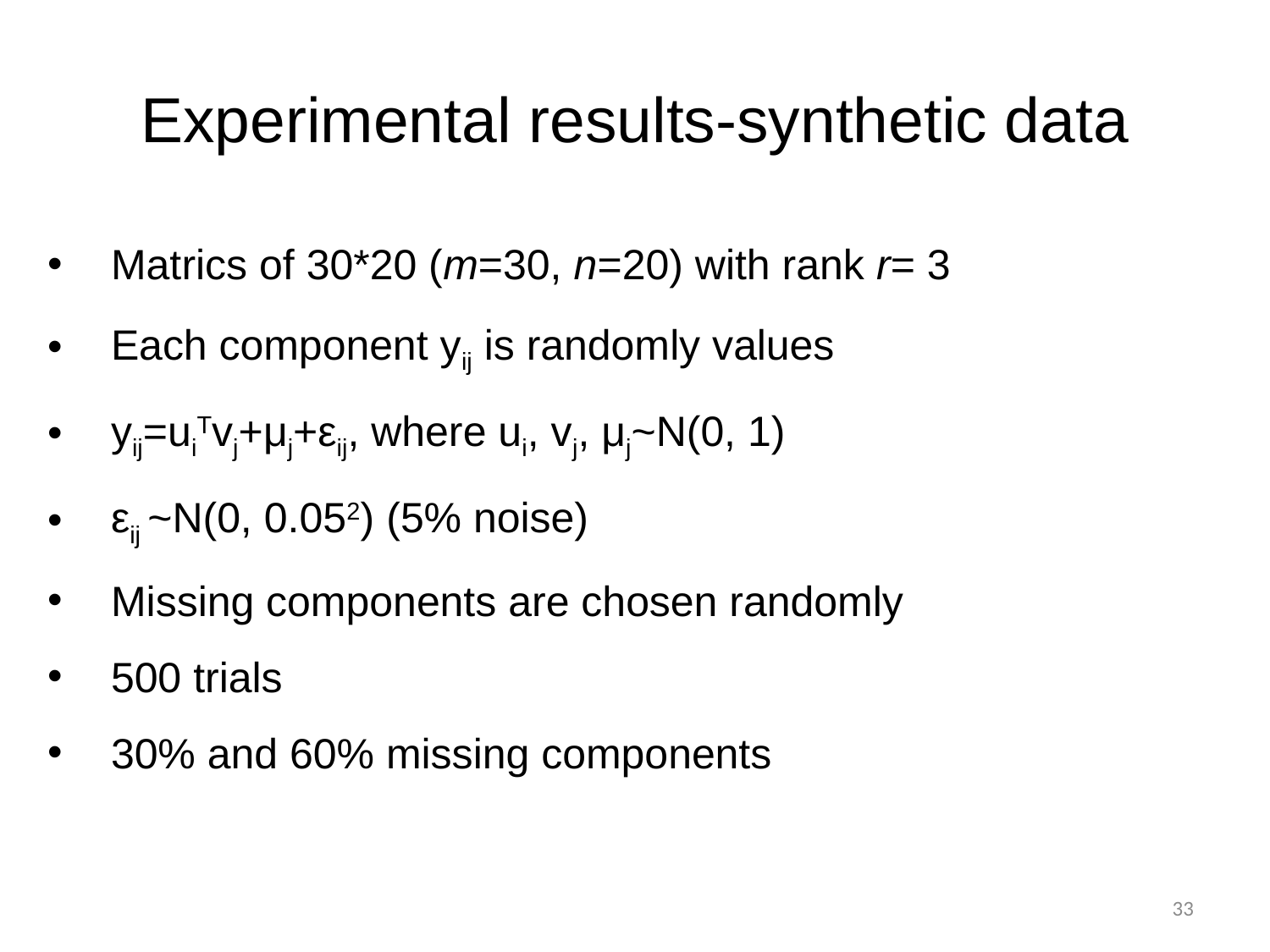

# Experimental results-synthetic data
Matrics of 30*20 (m=30, n=20) with rank r= 3
Each component yij is randomly values
yij=uiTvj+μj+εij, where ui, vj, μj~N(0, 1)
εij ~N(0, 0.052) (5% noise)
Missing components are chosen randomly
500 trials
30% and 60% missing components
33